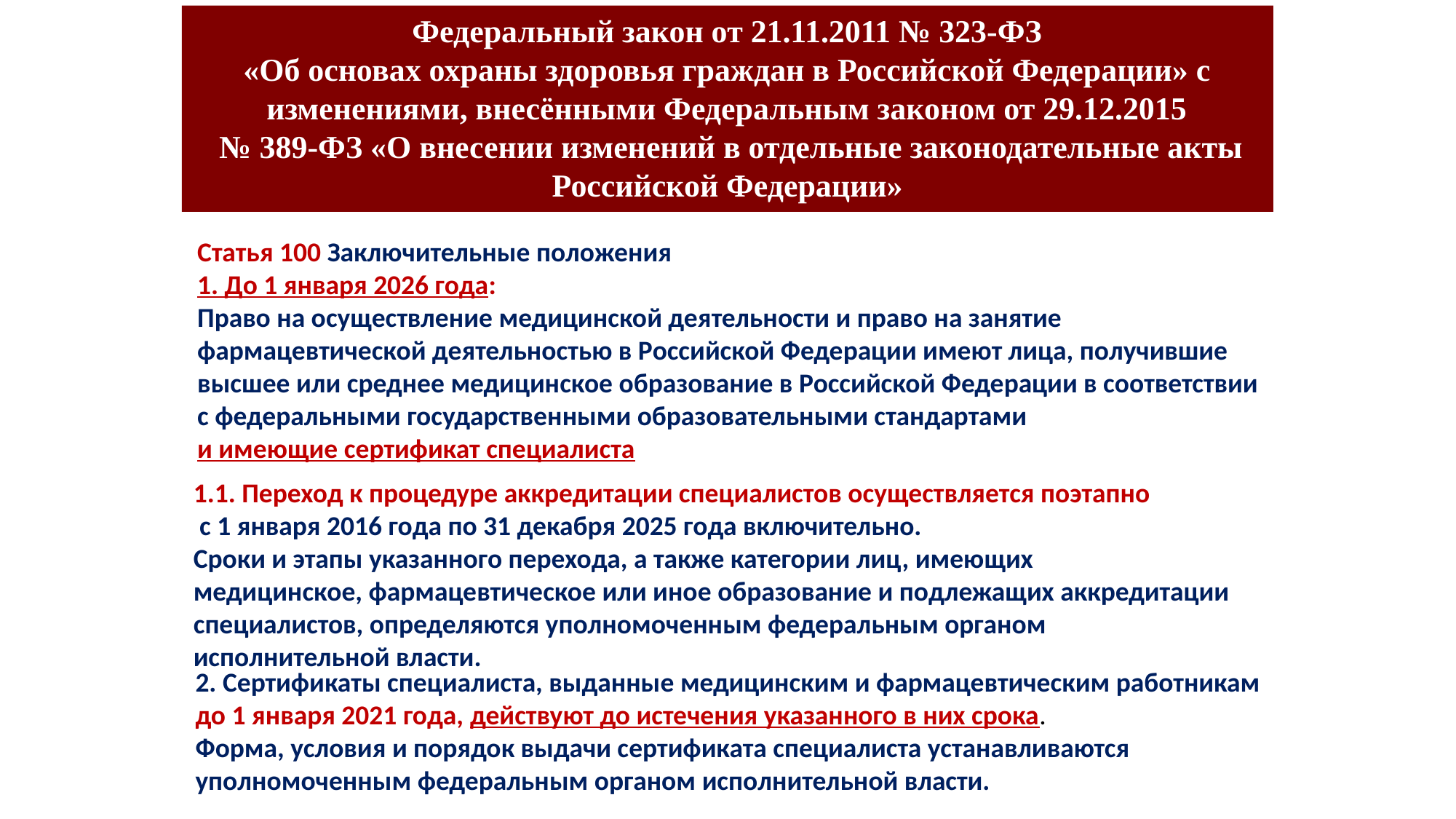

Федеральный закон от 21.11.2011 № 323-ФЗ
«Об основах охраны здоровья граждан в Российской Федерации» с изменениями, внесёнными Федеральным законом от 29.12.2015
 № 389-ФЗ «О внесении изменений в отдельные законодательные акты Российской Федерации»
Статья 100 Заключительные положения
1. До 1 января 2026 года:
Право на осуществление медицинской деятельности и право на занятие
фармацевтической деятельностью в Российской Федерации имеют лица, получившие
высшее или среднее медицинское образование в Российской Федерации в соответствии
с федеральными государственными образовательными стандартами
и имеющие сертификат специалиста
1.1. Переход к процедуре аккредитации специалистов осуществляется поэтапно
 с 1 января 2016 года по 31 декабря 2025 года включительно.
Сроки и этапы указанного перехода, а также категории лиц, имеющих
медицинское, фармацевтическое или иное образование и подлежащих аккредитации
специалистов, определяются уполномоченным федеральным органом
исполнительной власти.
2. Сертификаты специалиста, выданные медицинским и фармацевтическим работникам
до 1 января 2021 года, действуют до истечения указанного в них срока.
Форма, условия и порядок выдачи сертификата специалиста устанавливаются
уполномоченным федеральным органом исполнительной власти.